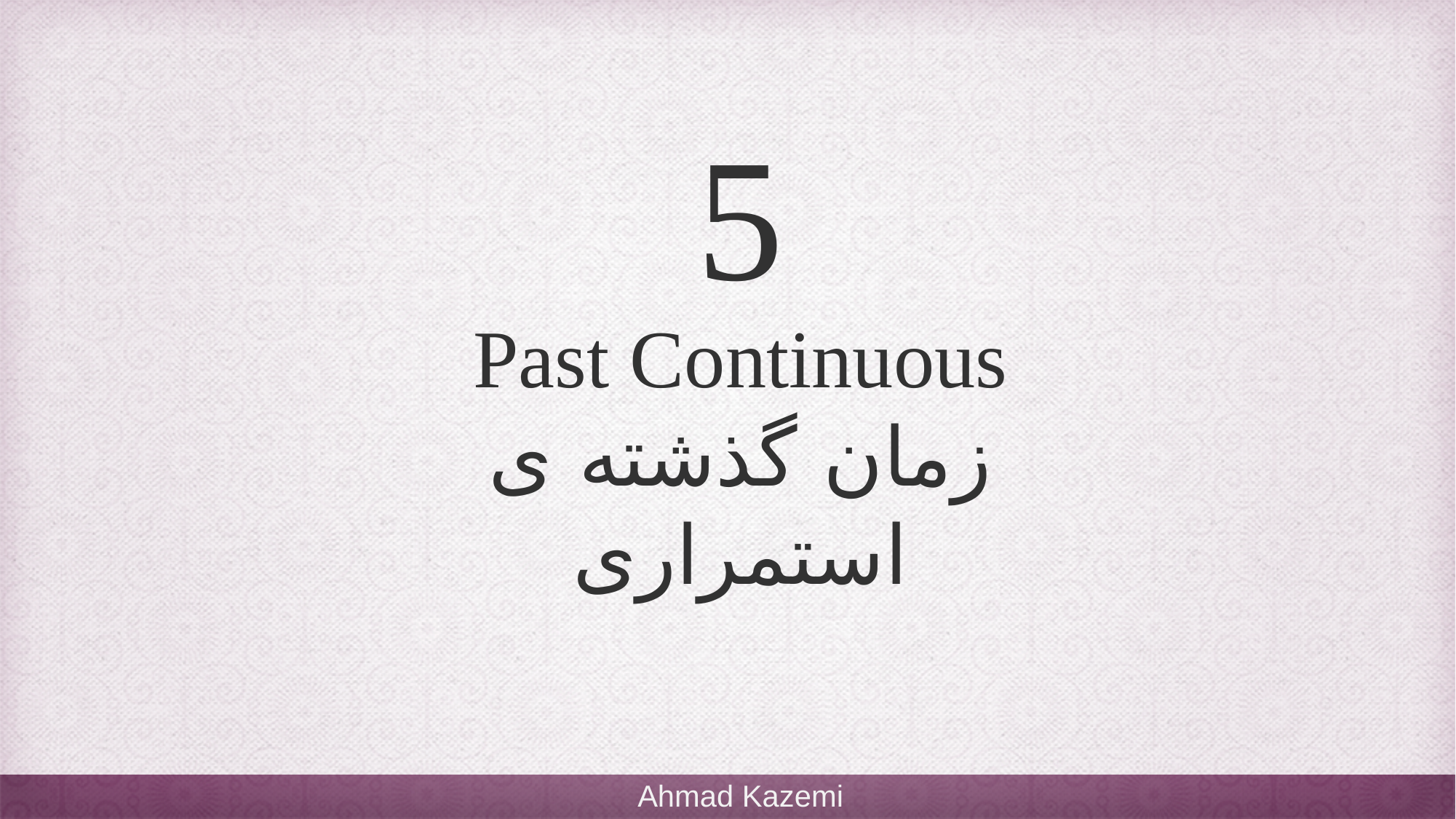

5
Past Continuous
زمان گذشته ی استمراری
Ahmad Kazemi